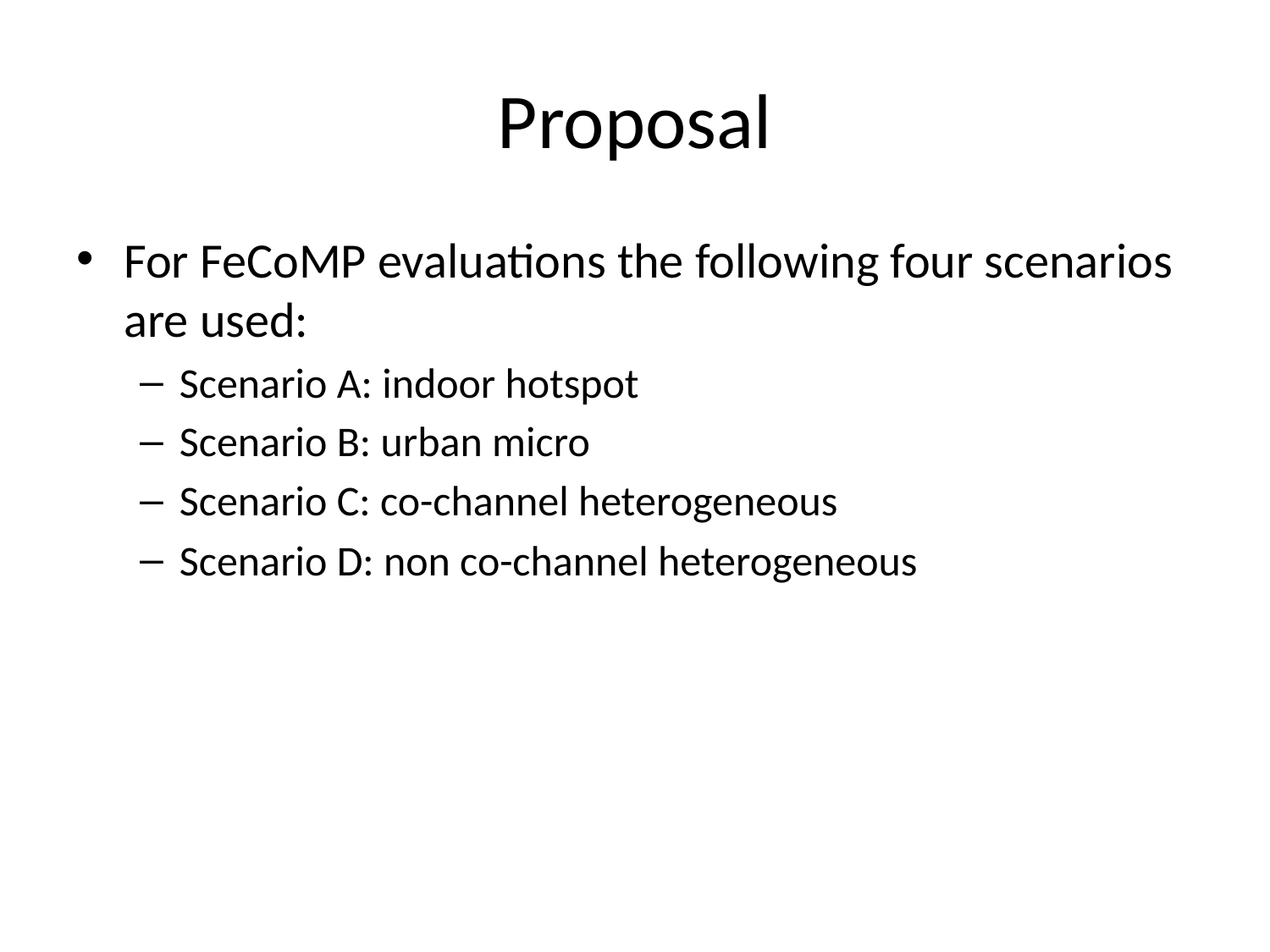

# Proposal
For FeCoMP evaluations the following four scenarios are used:
Scenario A: indoor hotspot
Scenario B: urban micro
Scenario C: co-channel heterogeneous
Scenario D: non co-channel heterogeneous